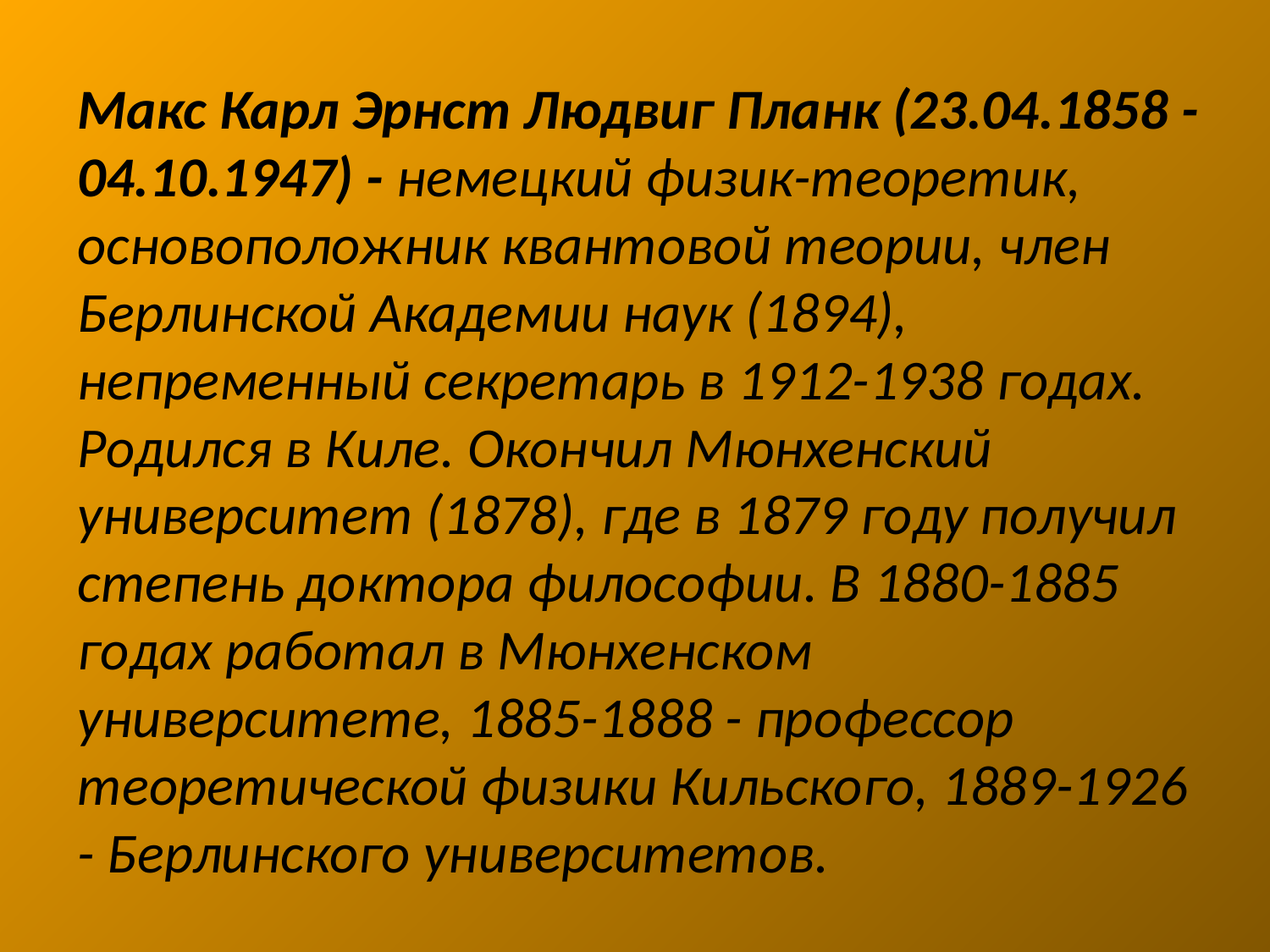

Макс Карл Эрнст Людвиг Планк (23.04.1858 - 04.10.1947) - немецкий физик-теоретик, основоположник квантовой теории, член Берлинской Академии наук (1894), непременный секретарь в 1912-1938 годах. Родился в Киле. Окончил Мюнхенский университет (1878), где в 1879 году получил степень доктора философии. В 1880-1885 годах работал в Мюнхенском университете, 1885-1888 - профессор теоретической физики Кильского, 1889-1926 - Берлинского университетов.